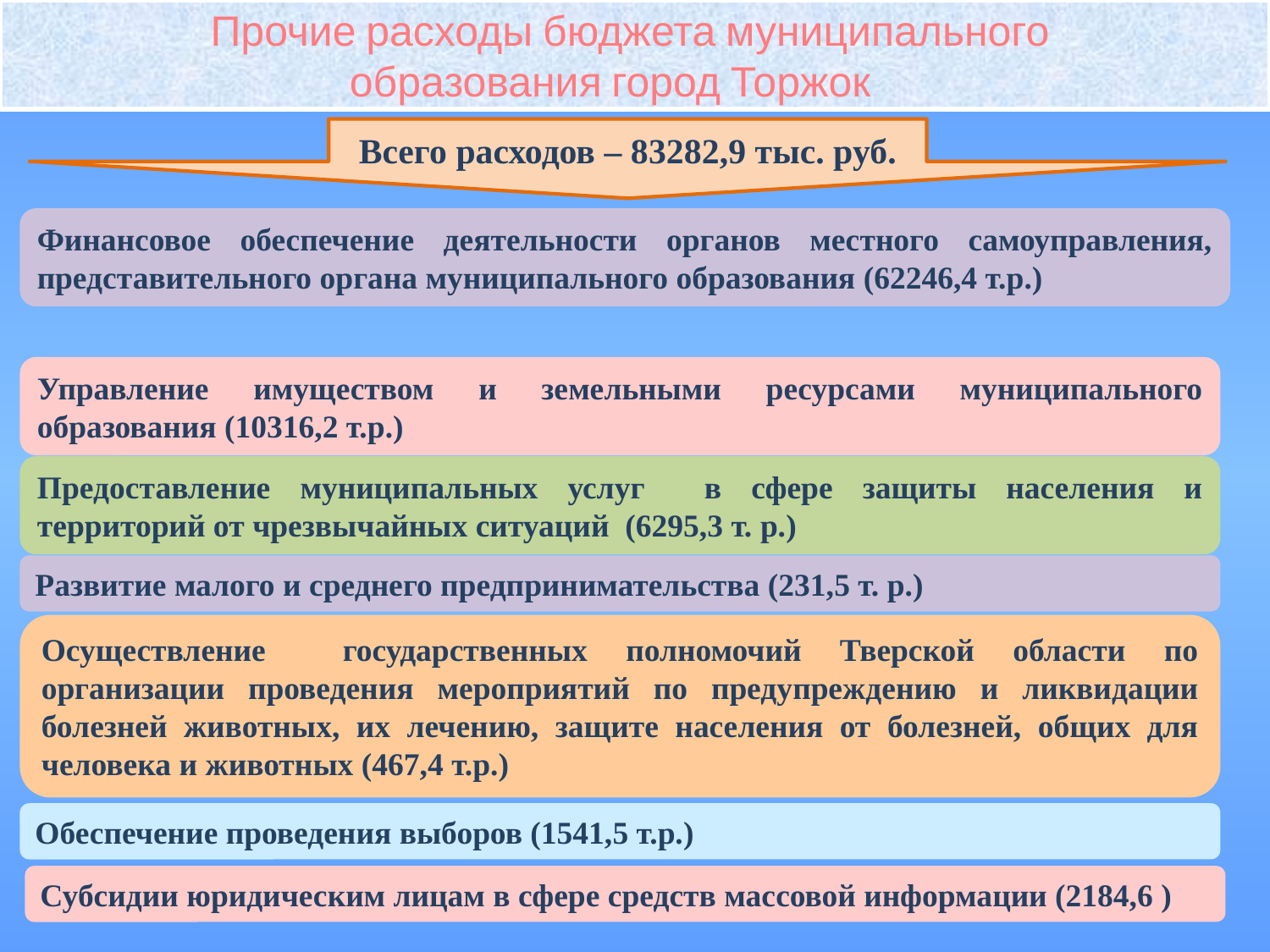

# Прочие расходы бюджета муниципального образования город Торжок
Всего расходов – 83282,9 тыс. руб.
Финансовое обеспечение деятельности органов местного самоуправления, представительного органа муниципального образования (62246,4 т.р.)
Управление имуществом и земельными ресурсами муниципального образования (10316,2 т.р.)
Предоставление муниципальных услуг  в сфере защиты населения и территорий от чрезвычайных ситуаций  (6295,3 т. р.)
Развитие малого и среднего предпринимательства (231,5 т. р.)
Осуществление  государственных полномочий Тверской области по организации проведения мероприятий по предупреждению и ликвидации болезней животных, их лечению, защите населения от болезней, общих для человека и животных (467,4 т.р.)
Обеспечение проведения выборов (1541,5 т.р.)
Субсидии юридическим лицам в сфере средств массовой информации (2184,6 )